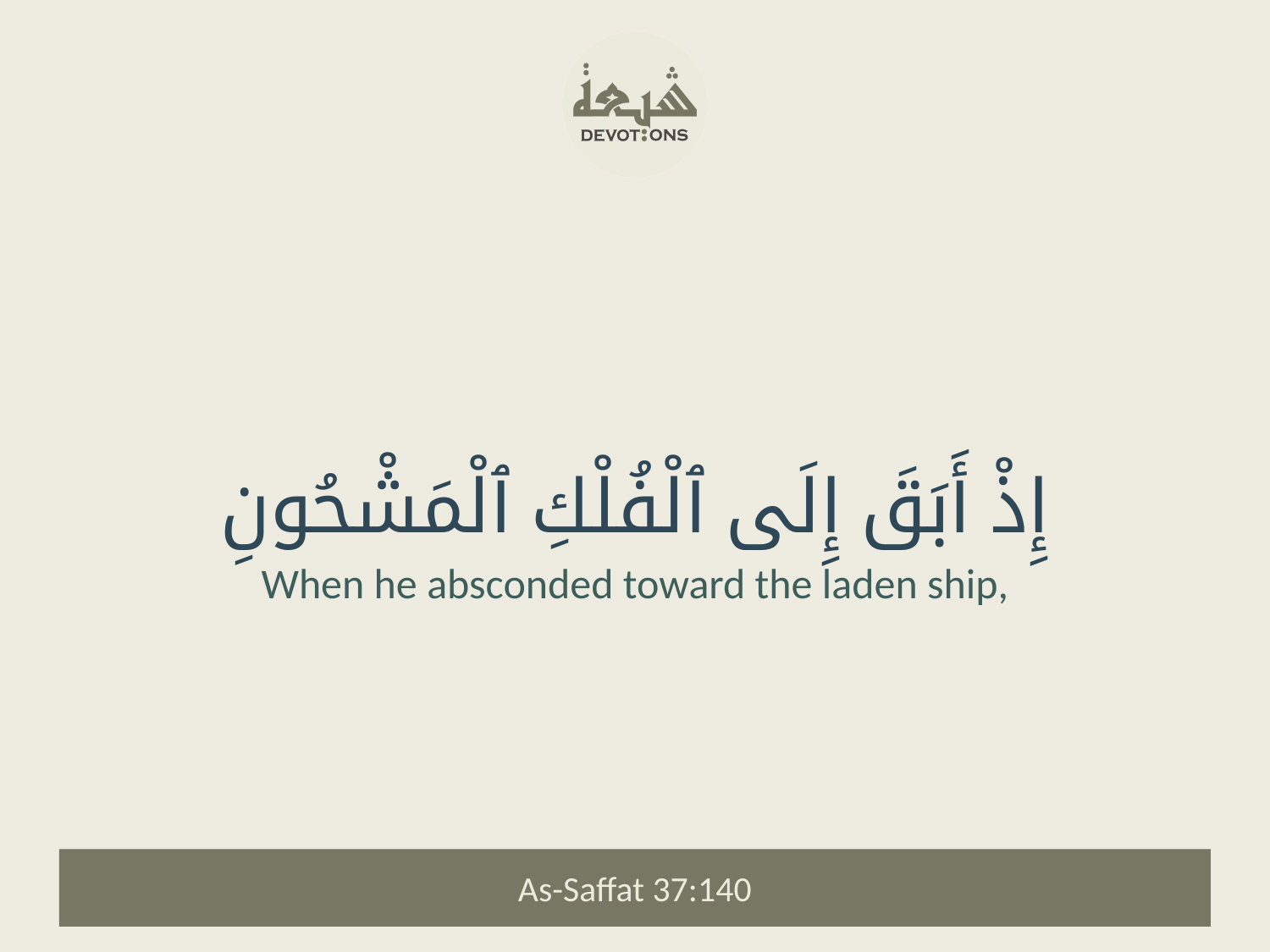

إِذْ أَبَقَ إِلَى ٱلْفُلْكِ ٱلْمَشْحُونِ
When he absconded toward the laden ship,
As-Saffat 37:140